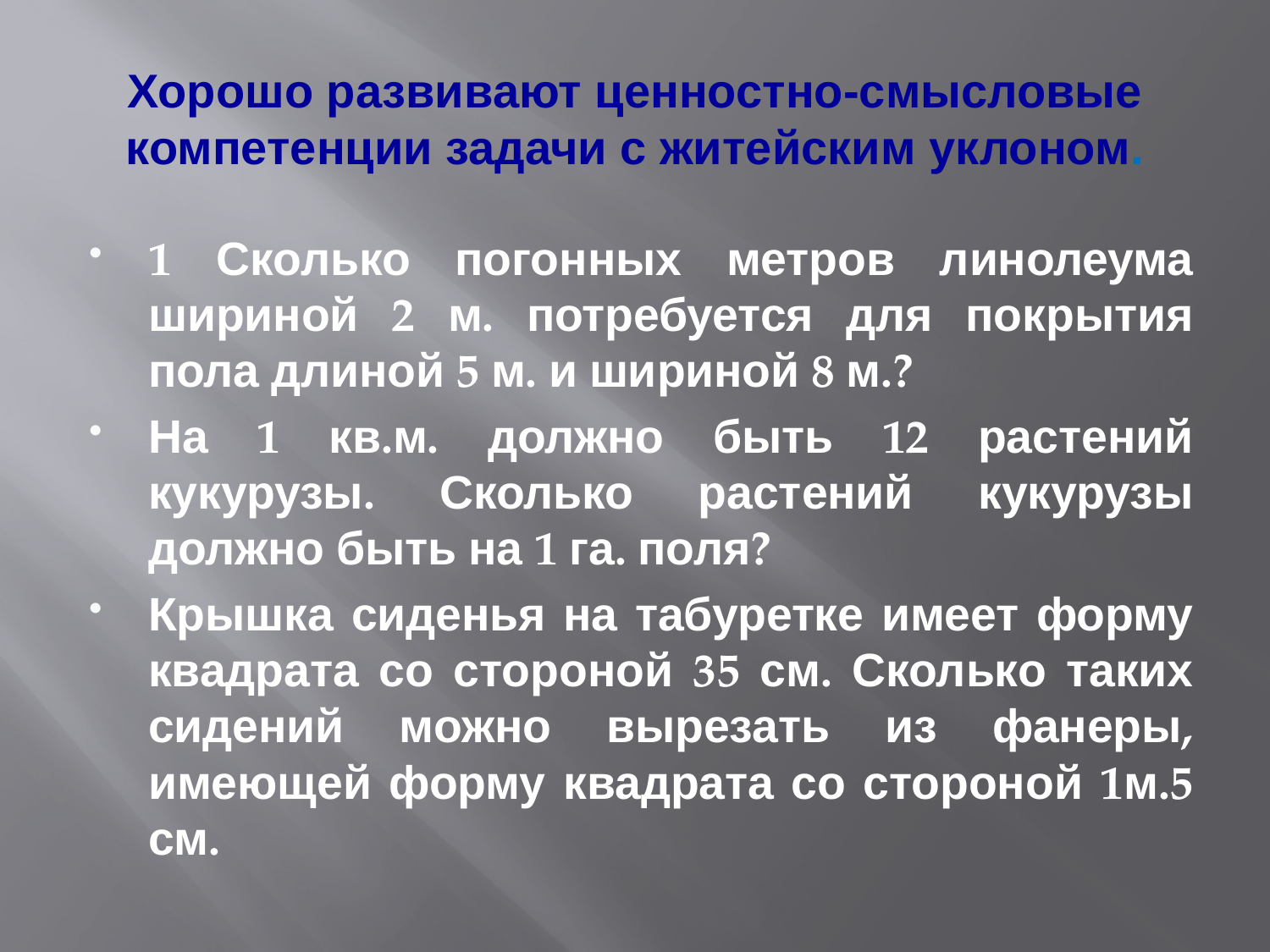

# Хорошо развивают ценностно-смысловые компетенции задачи с житейским уклоном.
1 Сколько погонных метров линолеума шириной 2 м. потребуется для покрытия пола длиной 5 м. и шириной 8 м.?
На 1 кв.м. должно быть 12 растений кукурузы. Сколько растений кукурузы должно быть на 1 га. поля?
Крышка сиденья на табуретке имеет форму квадрата со стороной 35 см. Сколько таких сидений можно вырезать из фанеры, имеющей форму квадрата со стороной 1м.5 см.